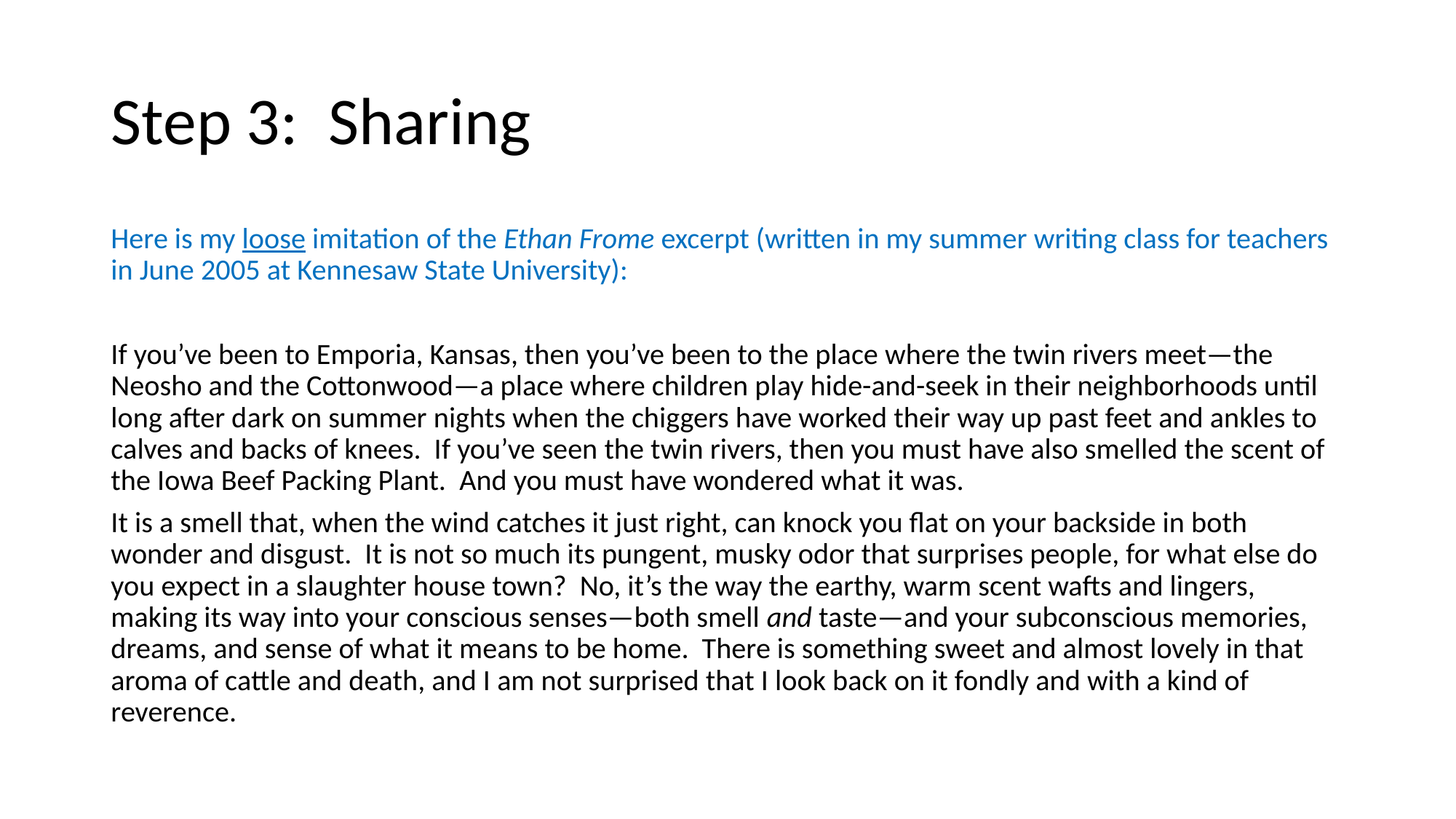

# Step 3:  Sharing
Here is my loose imitation of the Ethan Frome excerpt (written in my summer writing class for teachers in June 2005 at Kennesaw State University):

If you’ve been to Emporia, Kansas, then you’ve been to the place where the twin rivers meet—the Neosho and the Cottonwood—a place where children play hide-and-seek in their neighborhoods until long after dark on summer nights when the chiggers have worked their way up past feet and ankles to calves and backs of knees.  If you’ve seen the twin rivers, then you must have also smelled the scent of the Iowa Beef Packing Plant.  And you must have wondered what it was.
It is a smell that, when the wind catches it just right, can knock you flat on your backside in both wonder and disgust.  It is not so much its pungent, musky odor that surprises people, for what else do you expect in a slaughter house town?  No, it’s the way the earthy, warm scent wafts and lingers, making its way into your conscious senses—both smell and taste—and your subconscious memories, dreams, and sense of what it means to be home.  There is something sweet and almost lovely in that aroma of cattle and death, and I am not surprised that I look back on it fondly and with a kind of reverence.